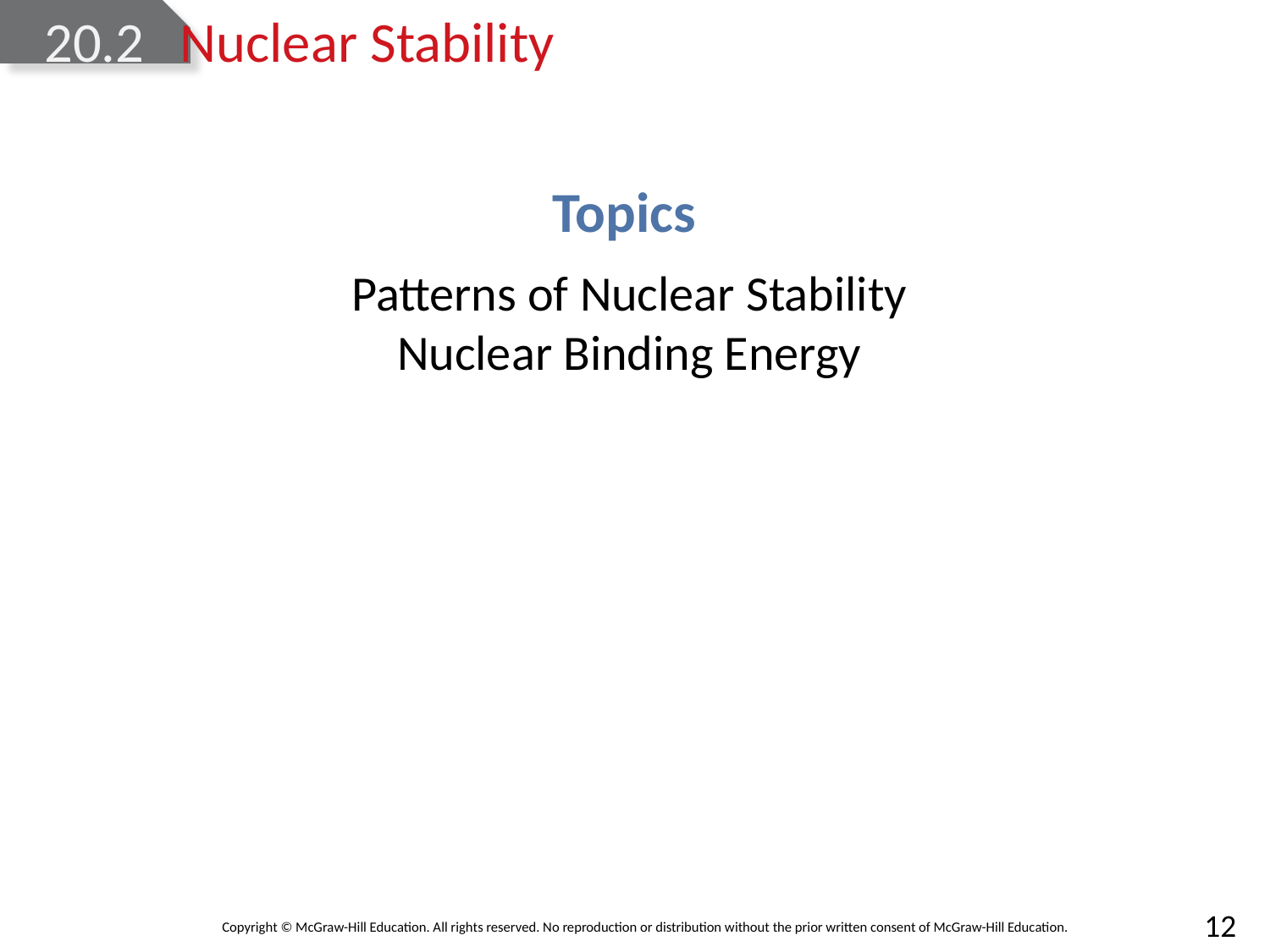

# 20.2	Nuclear Stability
Topics
Patterns of Nuclear Stability
Nuclear Binding Energy